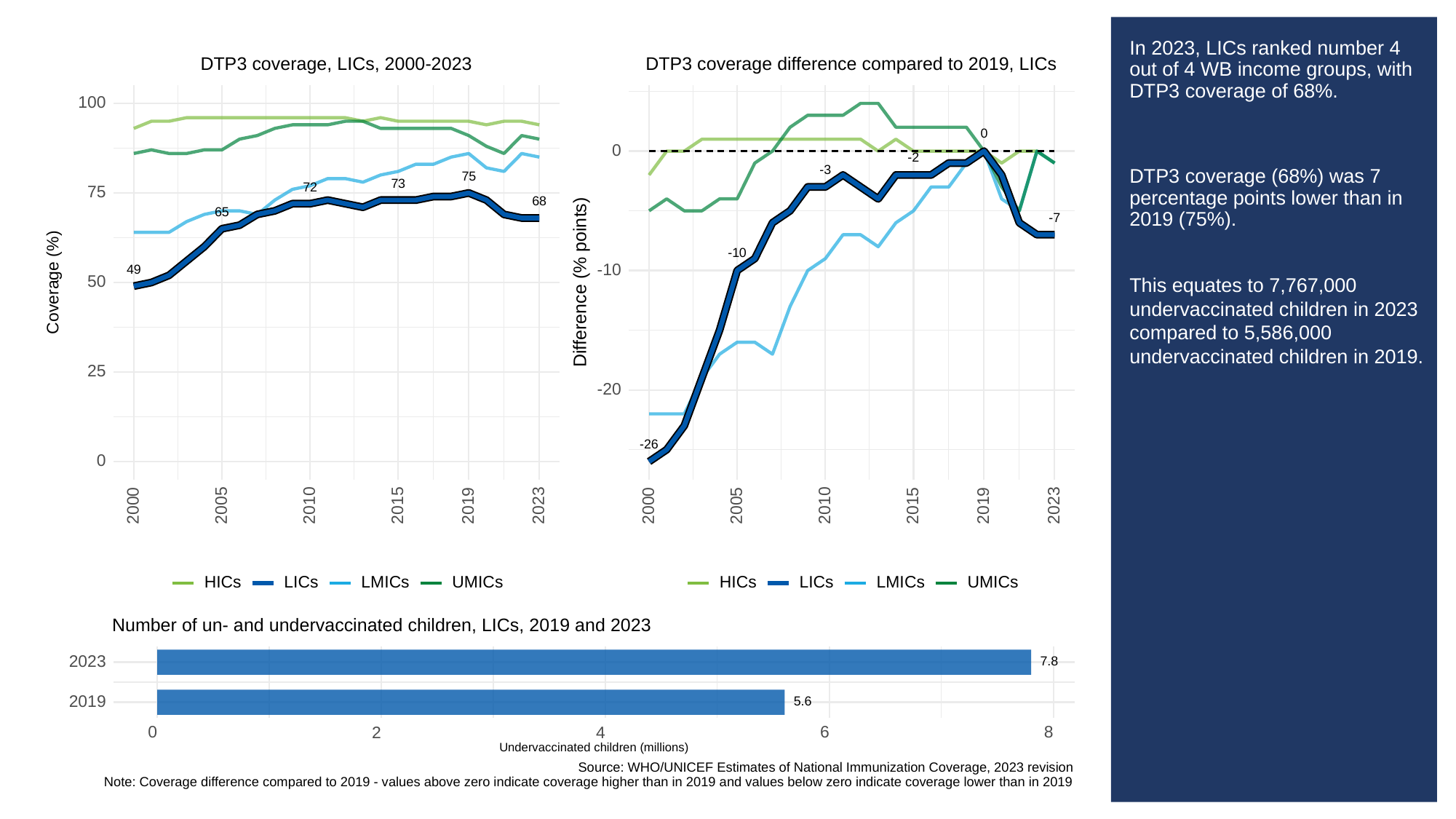

# In 2023, LICs ranked number 4 out of 4 WB income groups, with DTP3 coverage of 68%.

DTP3 coverage (68%) was 7 percentage points lower than in 2019 (75%).

This equates to 7,767,000 undervaccinated children in 2023 compared to 5,586,000 undervaccinated children in 2019.

DTP3 coverage, LICs, 2000-2023
DTP3 coverage difference compared to 2019, LICs

100

0

0

-2
-3
75
73
72
75

68
65

-7

-10
-10
49

Difference (% points)
Coverage (%)
50

25

-20

-26

0

2023
2023
2000
2005
2010
2015
2019
2000
2005
2010
2015
2019
HICs
LICs
LMICs
UMICs
HICs
LICs
LMICs
UMICs

Number of un- and undervaccinated children, LICs, 2019 and 2023

2023
7.8

2019
5.6

0
6
8
2
4
Undervaccinated children (millions)
Source: WHO/UNICEF Estimates of National Immunization Coverage, 2023 revision
Note: Coverage difference compared to 2019 - values above zero indicate coverage higher than in 2019 and values below zero indicate coverage lower than in 2019